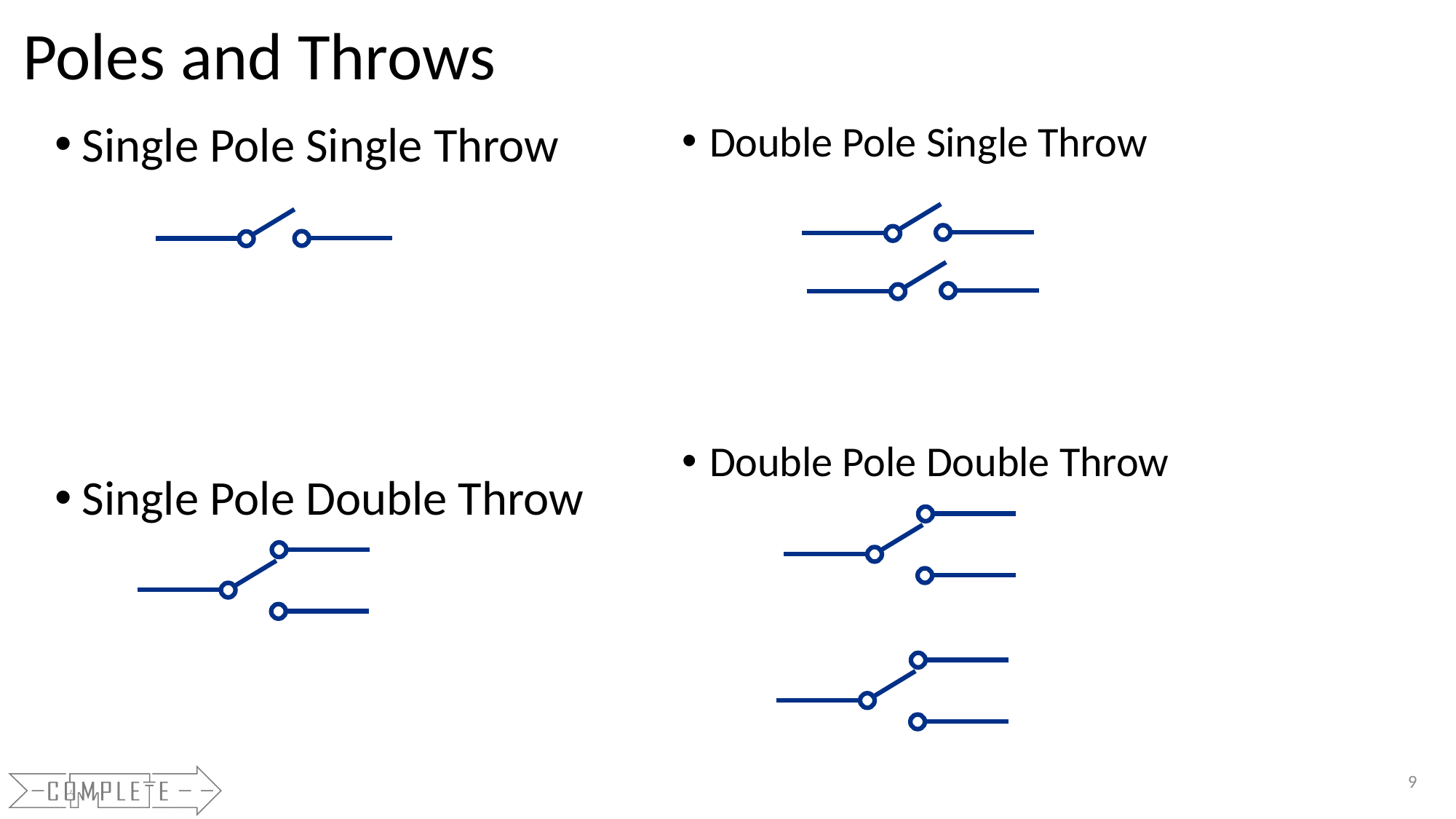

Poles and Throws
Single Pole Single Throw

Single Pole Double Throw

Double Pole Single Throw

Double Pole Double Throw

9